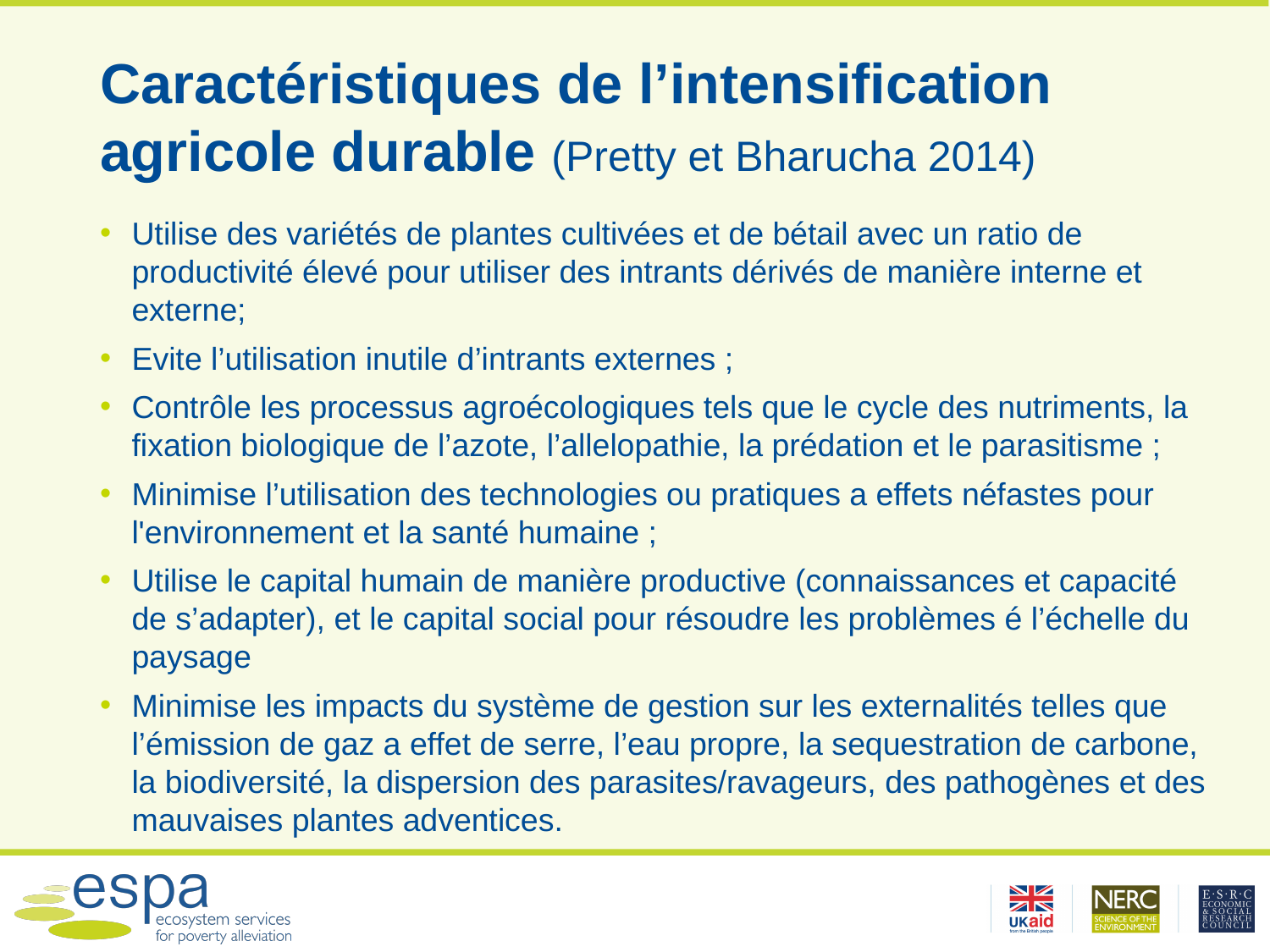

# Caractéristiques de l’intensification agricole durable (Pretty et Bharucha 2014)
Utilise des variétés de plantes cultivées et de bétail avec un ratio de productivité élevé pour utiliser des intrants dérivés de manière interne et externe;
Evite l’utilisation inutile d’intrants externes ;
Contrôle les processus agroécologiques tels que le cycle des nutriments, la fixation biologique de l’azote, l’allelopathie, la prédation et le parasitisme ;
Minimise l’utilisation des technologies ou pratiques a effets néfastes pour l'environnement et la santé humaine ;
Utilise le capital humain de manière productive (connaissances et capacité de s’adapter), et le capital social pour résoudre les problèmes é l’échelle du paysage
Minimise les impacts du système de gestion sur les externalités telles que l’émission de gaz a effet de serre, l’eau propre, la sequestration de carbone, la biodiversité, la dispersion des parasites/ravageurs, des pathogènes et des mauvaises plantes adventices.